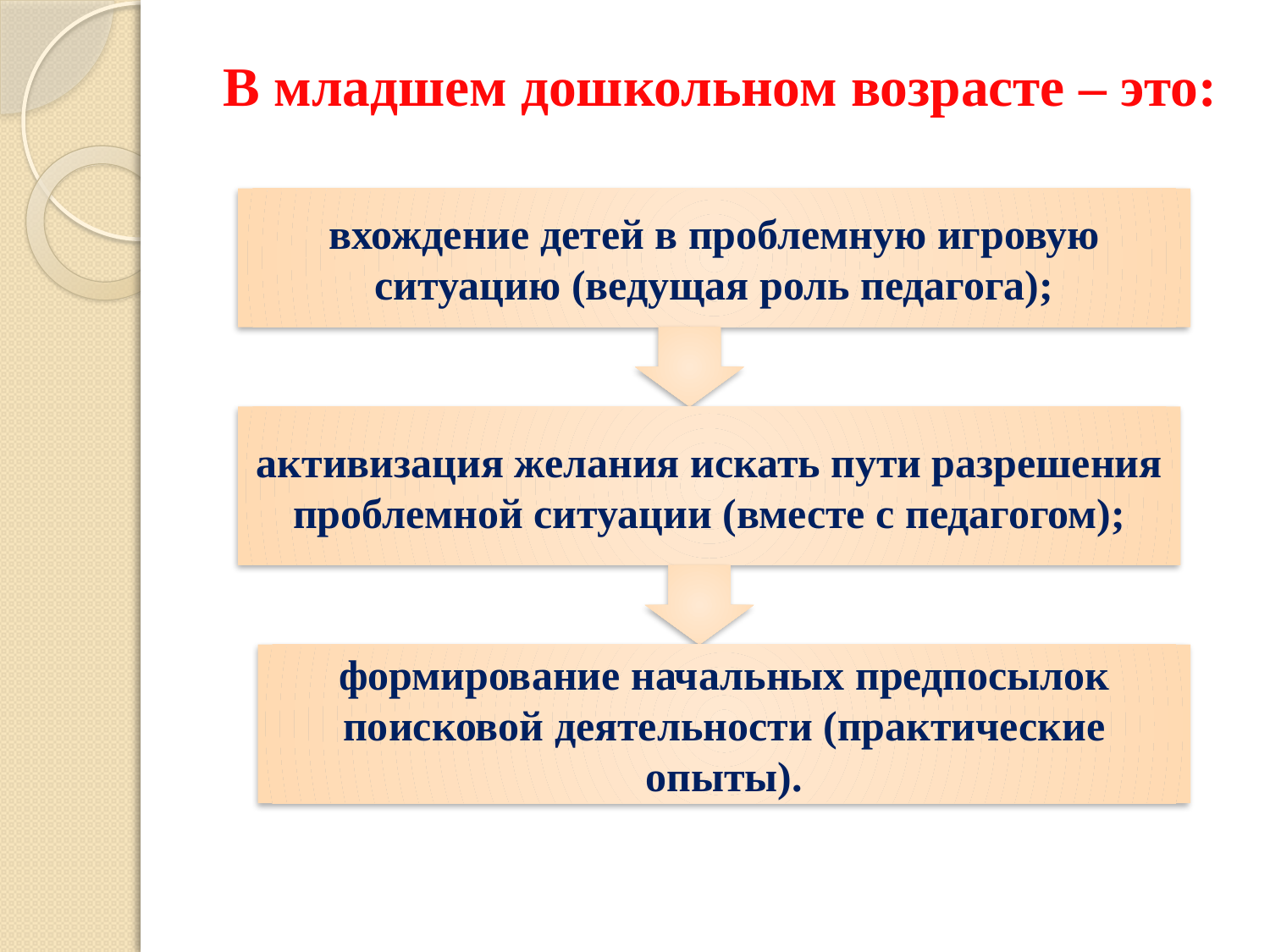

# В младшем дошкольном возрасте – это:
вхождение детей в проблемную игровую ситуацию (ведущая роль педагога);

активизация желания искать пути разрешения проблемной ситуации (вместе с педагогом);

формирование начальных предпосылок поисковой деятельности (практические опыты).